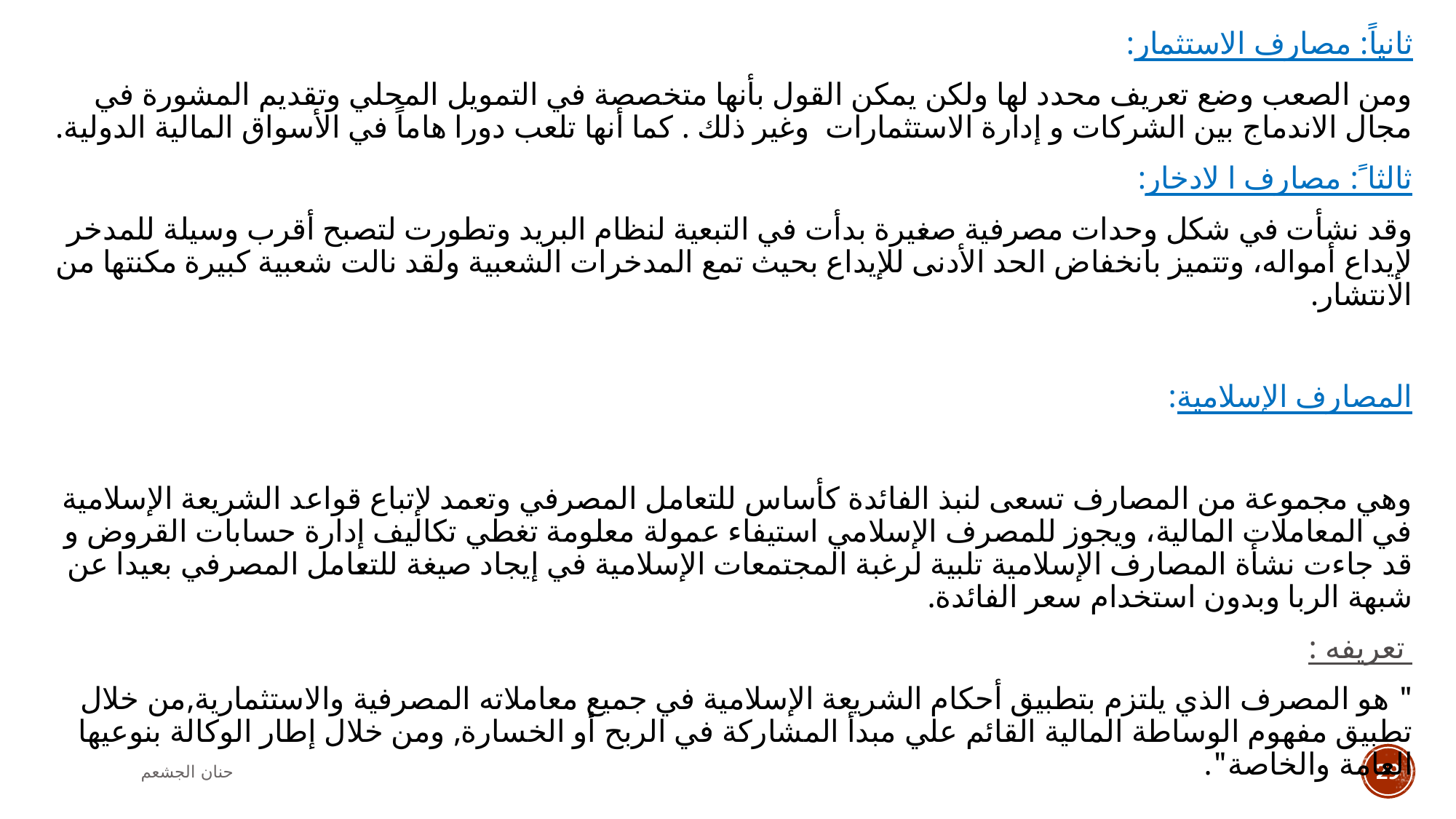

ثانياً: مصارف الاستثمار:
ومن الصعب وضع تعريف محدد لها ولكن يمكن القول بأنها متخصصة في التمويل المحلي وتقديم المشورة في مجال الاندماج بين الشركات و إدارة الاستثمارات  وغير ذلك . كما أنها تلعب دورا هاماً في الأسواق المالية الدولية.
ثالثا ً: مصارف ا لادخار:
وقد نشأت في شكل وحدات مصرفية صغيرة بدأت في التبعية لنظام البريد وتطورت لتصبح أقرب وسيلة للمدخر لإيداع أمواله، وتتميز بانخفاض الحد الأدنى للإيداع بحيث تمع المدخرات الشعبية ولقد نالت شعبية كبيرة مكنتها من الانتشار.

المصارف الإسلامية:

وهي مجموعة من المصارف تسعى لنبذ الفائدة كأساس للتعامل المصرفي وتعمد لإتباع قواعد الشريعة الإسلامية في المعاملات المالية، ويجوز للمصرف الإسلامي استيفاء عمولة معلومة تغطي تكاليف إدارة حسابات القروض و قد جاءت نشأة المصارف الإسلامية تلبية لرغبة المجتمعات الإسلامية في إيجاد صيغة للتعامل المصرفي بعيدا عن شبهة الربا وبدون استخدام سعر الفائدة.
 تعريفه :
" هو المصرف الذي يلتزم بتطبيق أحكام الشريعة الإسلامية في جميع معاملاته المصرفية والاستثمارية,من خلال تطبيق مفهوم الوساطة المالية القائم علي مبدأ المشاركة في الربح أو الخسارة, ومن خلال إطار الوكالة بنوعيها العامة والخاصة".

حنان الجشعم
29